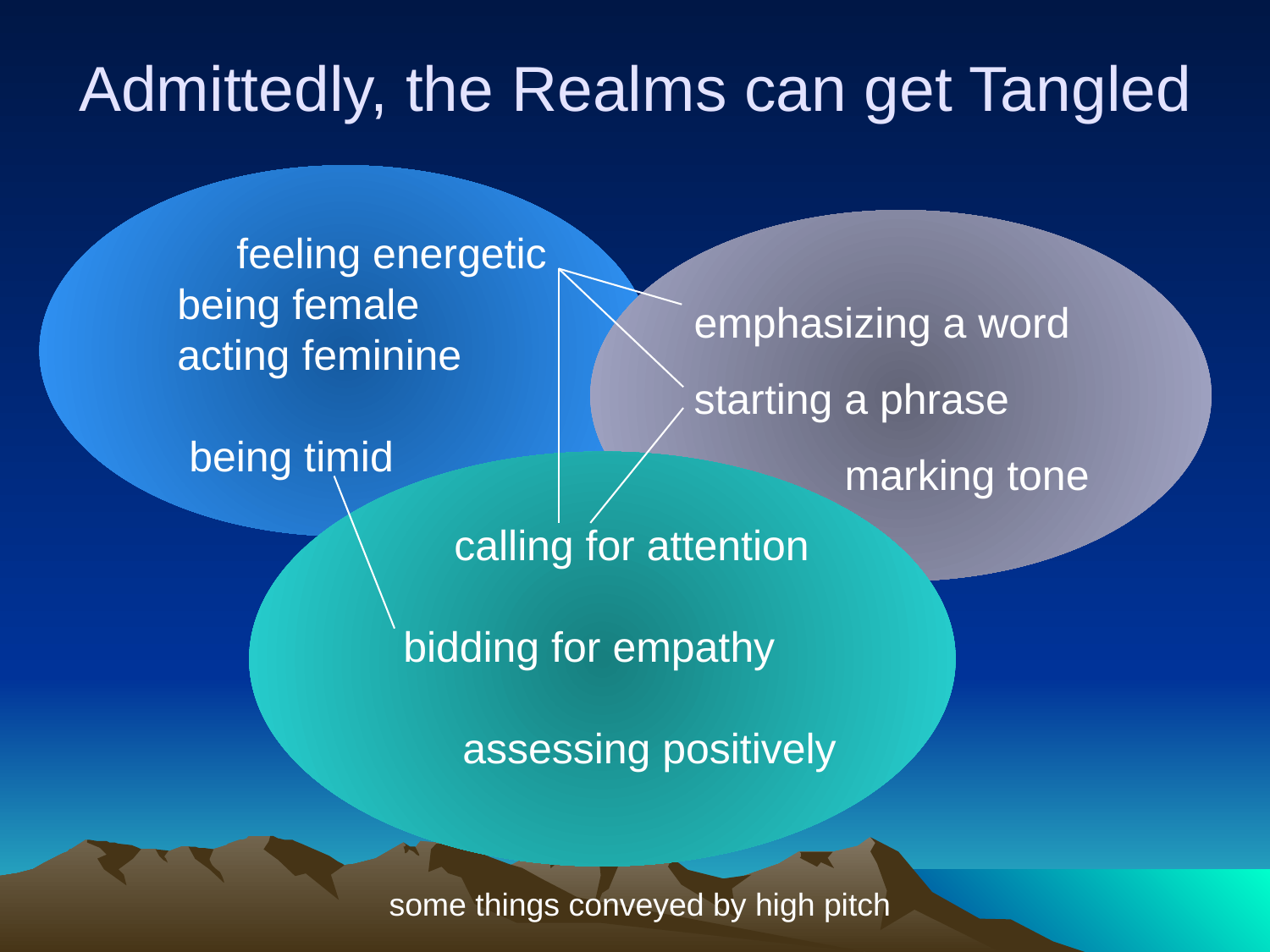

# Admittedly, the Realms can get Tangled
        feeling energetic
   being female
   acting feminine

    being timid

emphasizing a word
starting a phrase
          	  marking tone

calling for attention

bidding for empathy

     assessing positively
some things conveyed by high pitch